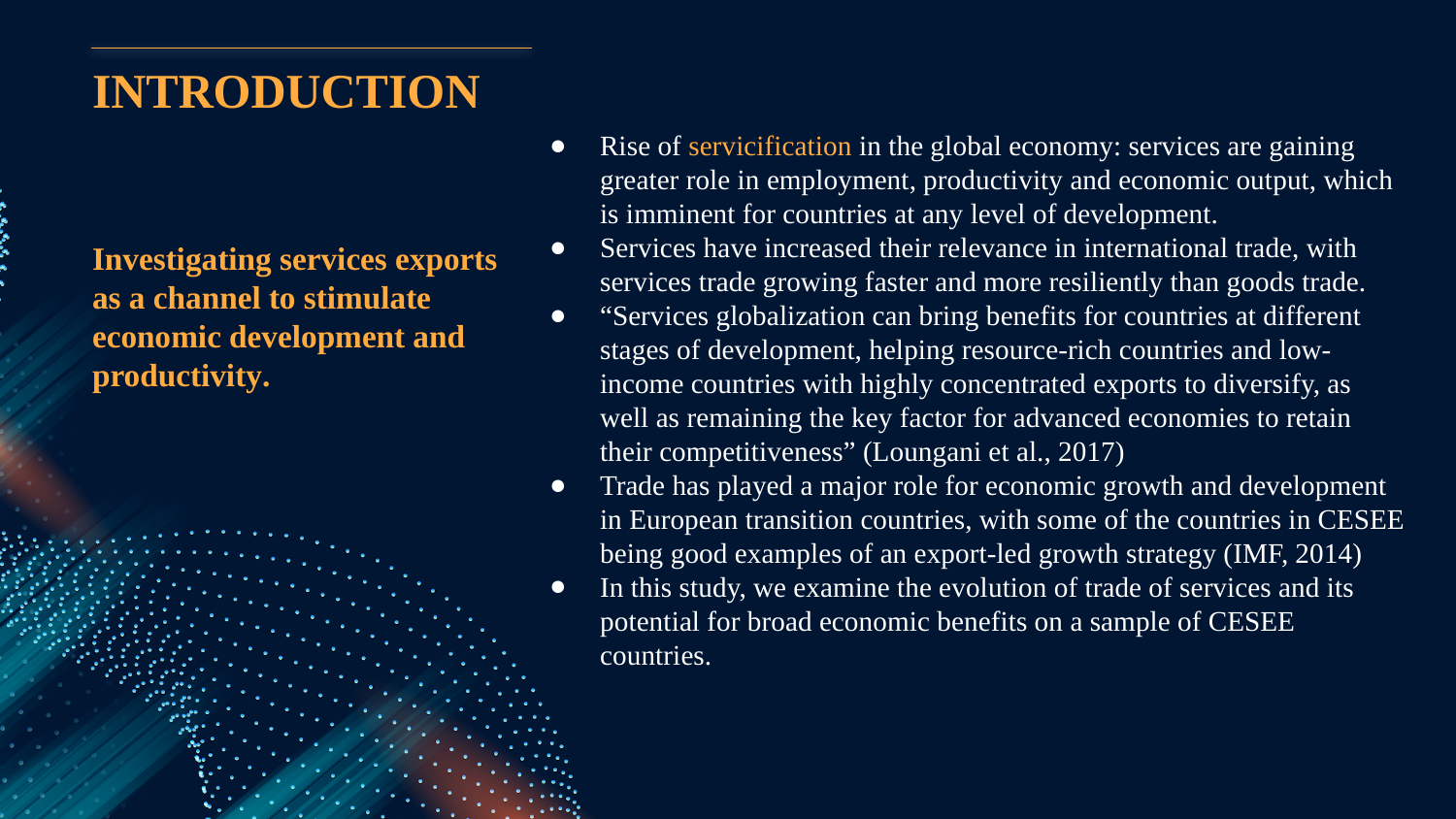

# INTRODUCTION
Rise of servicification in the global economy: services are gaining greater role in employment, productivity and economic output, which is imminent for countries at any level of development.
Services have increased their relevance in international trade, with services trade growing faster and more resiliently than goods trade.
“Services globalization can bring benefits for countries at different stages of development, helping resource-rich countries and low-income countries with highly concentrated exports to diversify, as well as remaining the key factor for advanced economies to retain their competitiveness” (Loungani et al., 2017)
Trade has played a major role for economic growth and development in European transition countries, with some of the countries in CESEE being good examples of an export-led growth strategy (IMF, 2014)
In this study, we examine the evolution of trade of services and its potential for broad economic benefits on a sample of CESEE countries.

Investigating services exports as a channel to stimulate economic development and productivity.